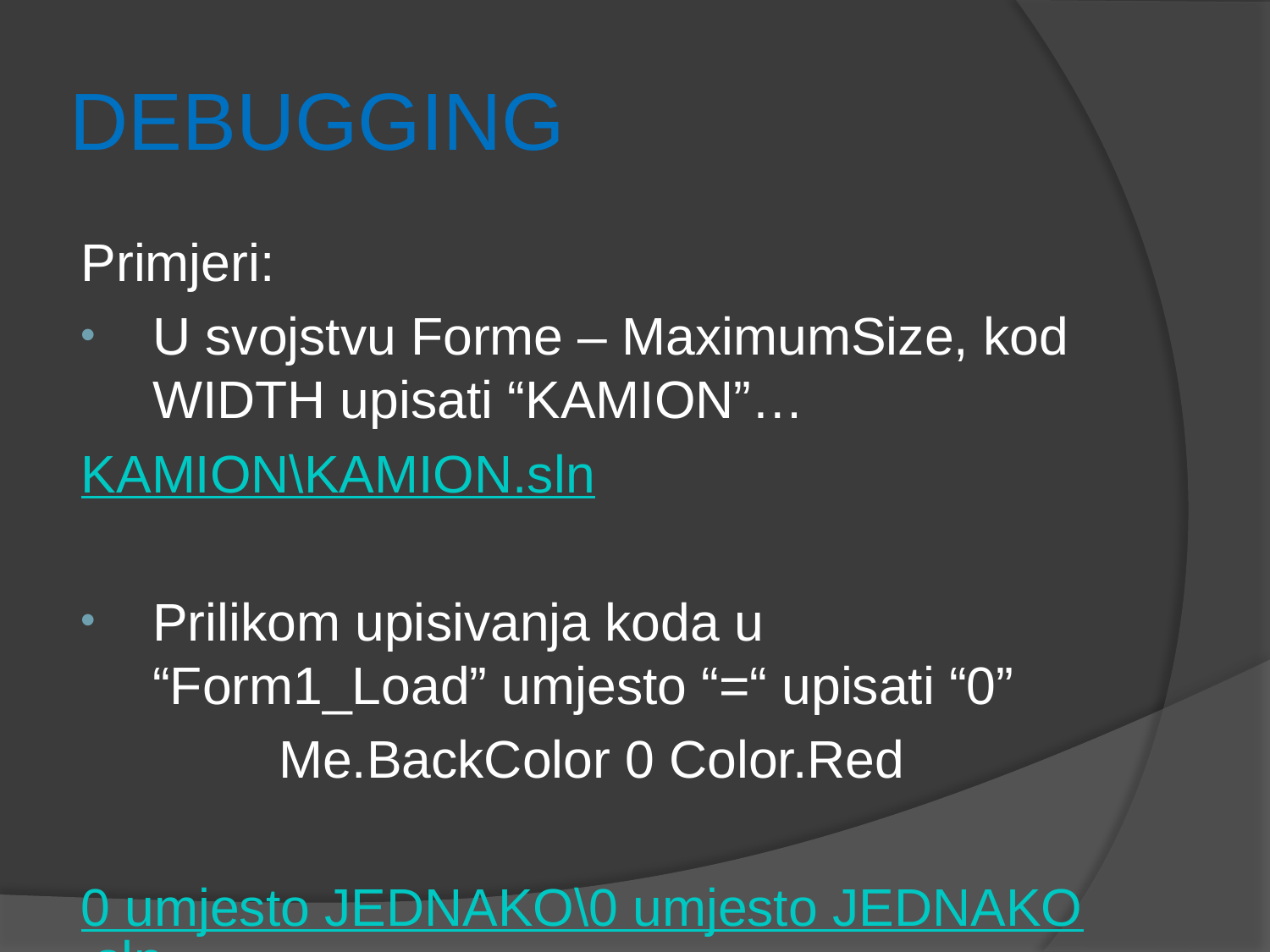

# DEBUGGING
Primjeri:
U svojstvu Forme – MaximumSize, kod WIDTH upisati “KAMION”…
KAMION\KAMION.sln

Prilikom upisivanja koda u “Form1_Load” umjesto “=“ upisati “0”
 Me.BackColor 0 Color.Red

0 umjesto JEDNAKO\0 umjesto JEDNAKO.sln